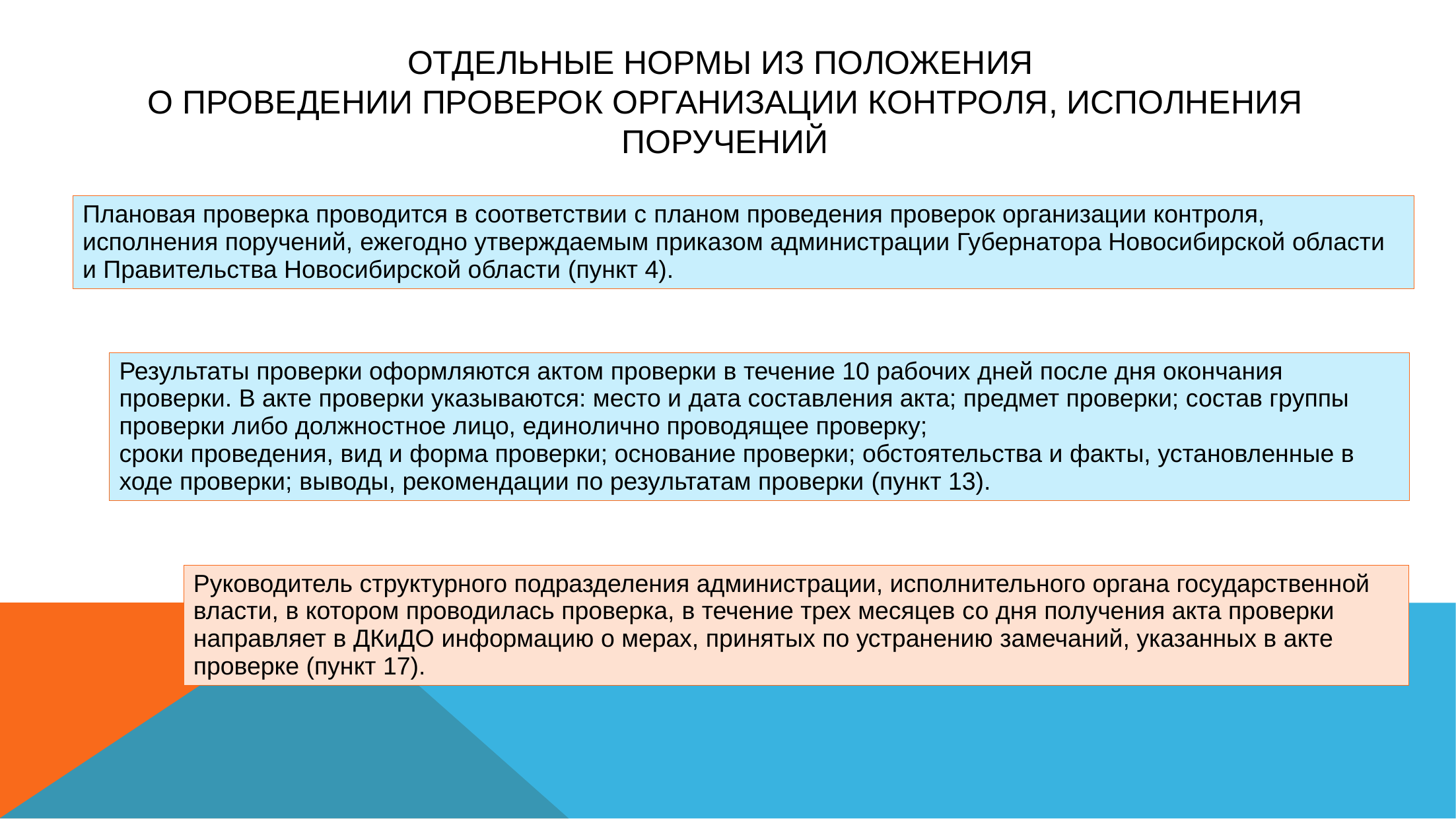

# Отдельные нормы из Положения о проведении проверок организации контроля, исполнения поручений
Плановая проверка проводится в соответствии с планом проведения проверок организации контроля, исполнения поручений, ежегодно утверждаемым приказом администрации Губернатора Новосибирской области и Правительства Новосибирской области (пункт 4).
Результаты проверки оформляются актом проверки в течение 10 рабочих дней после дня окончания проверки. В акте проверки указываются: место и дата составления акта; предмет проверки; состав группы проверки либо должностное лицо, единолично проводящее проверку;
сроки проведения, вид и форма проверки; основание проверки; обстоятельства и факты, установленные в ходе проверки; выводы, рекомендации по результатам проверки (пункт 13).
Руководитель структурного подразделения администрации, исполнительного органа государственной власти, в котором проводилась проверка, в течение трех месяцев со дня получения акта проверки направляет в ДКиДО информацию о мерах, принятых по устранению замечаний, указанных в акте проверке (пункт 17).